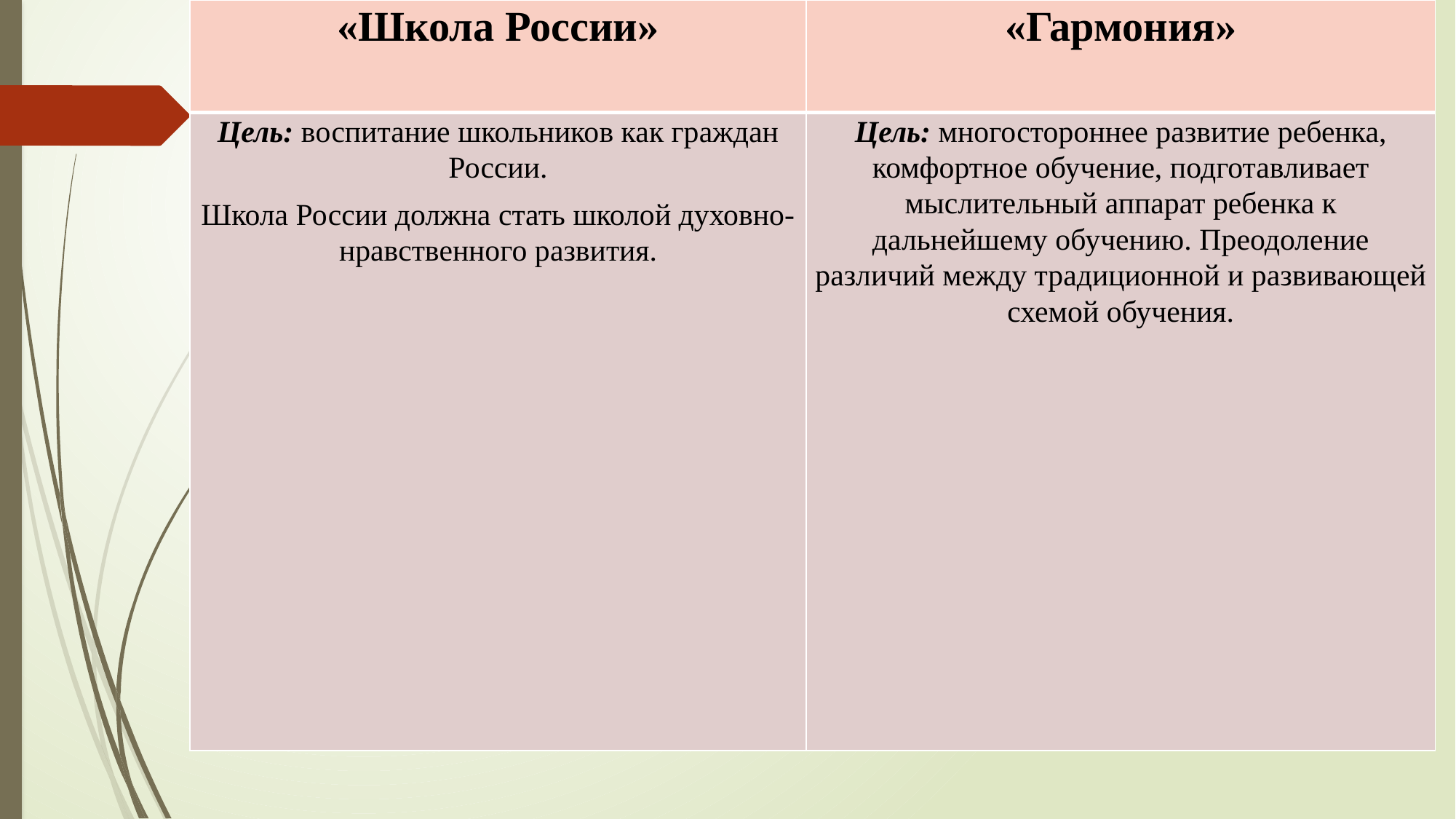

| «Школа России» | «Гармония» |
| --- | --- |
| Цель: воспитание школьников как граждан России. Школа России должна стать школой духовно-нравственного развития. | Цель: многостороннее развитие ребенка, комфортное обучение, подготавливает мыслительный аппарат ребенка к дальнейшему обучению. Преодоление различий между традиционной и развивающей схемой обучения. |
#